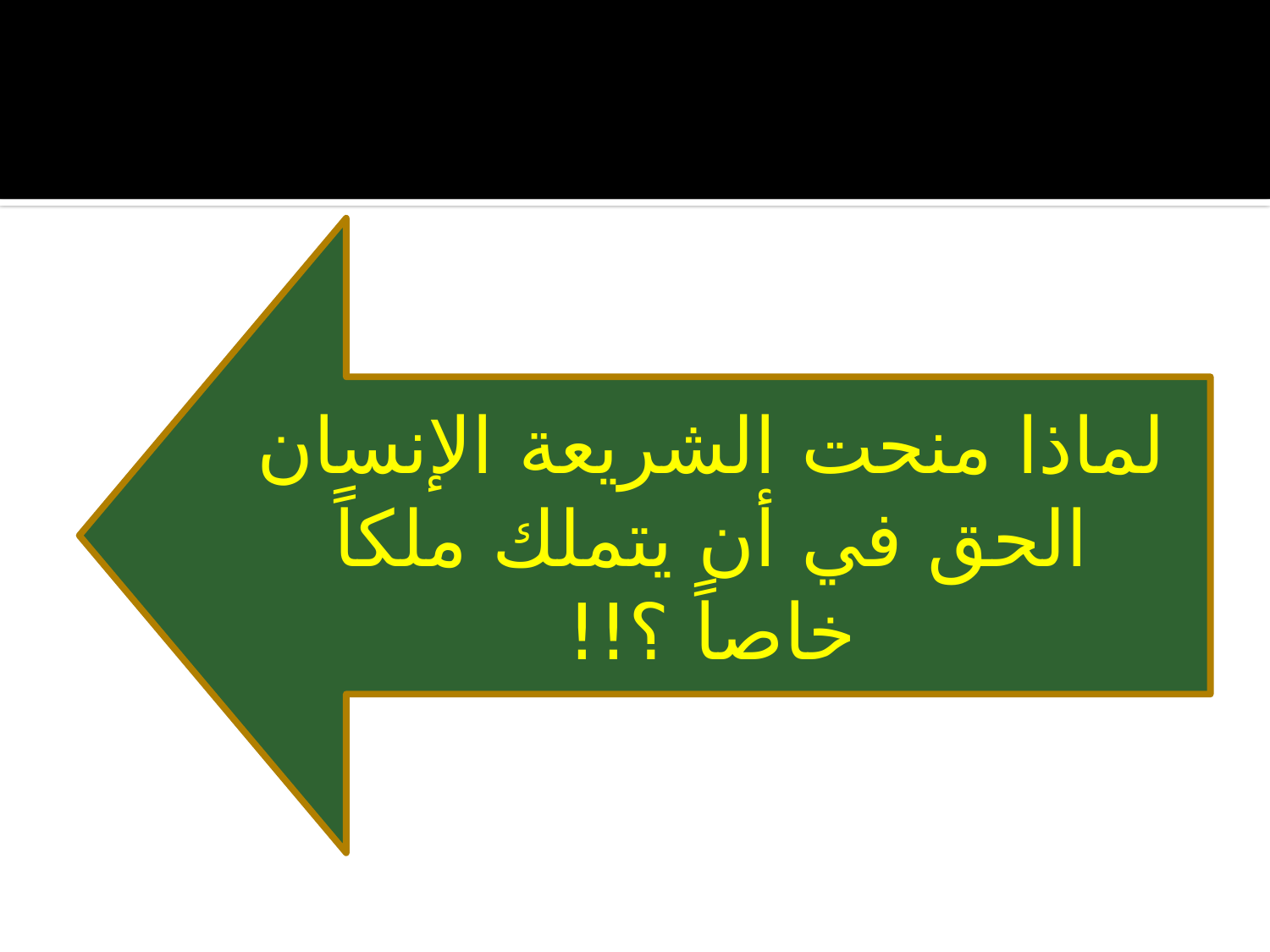

لماذا منحت الشريعة الإنسان الحق في أن يتملك ملكاً خاصاً ؟!!